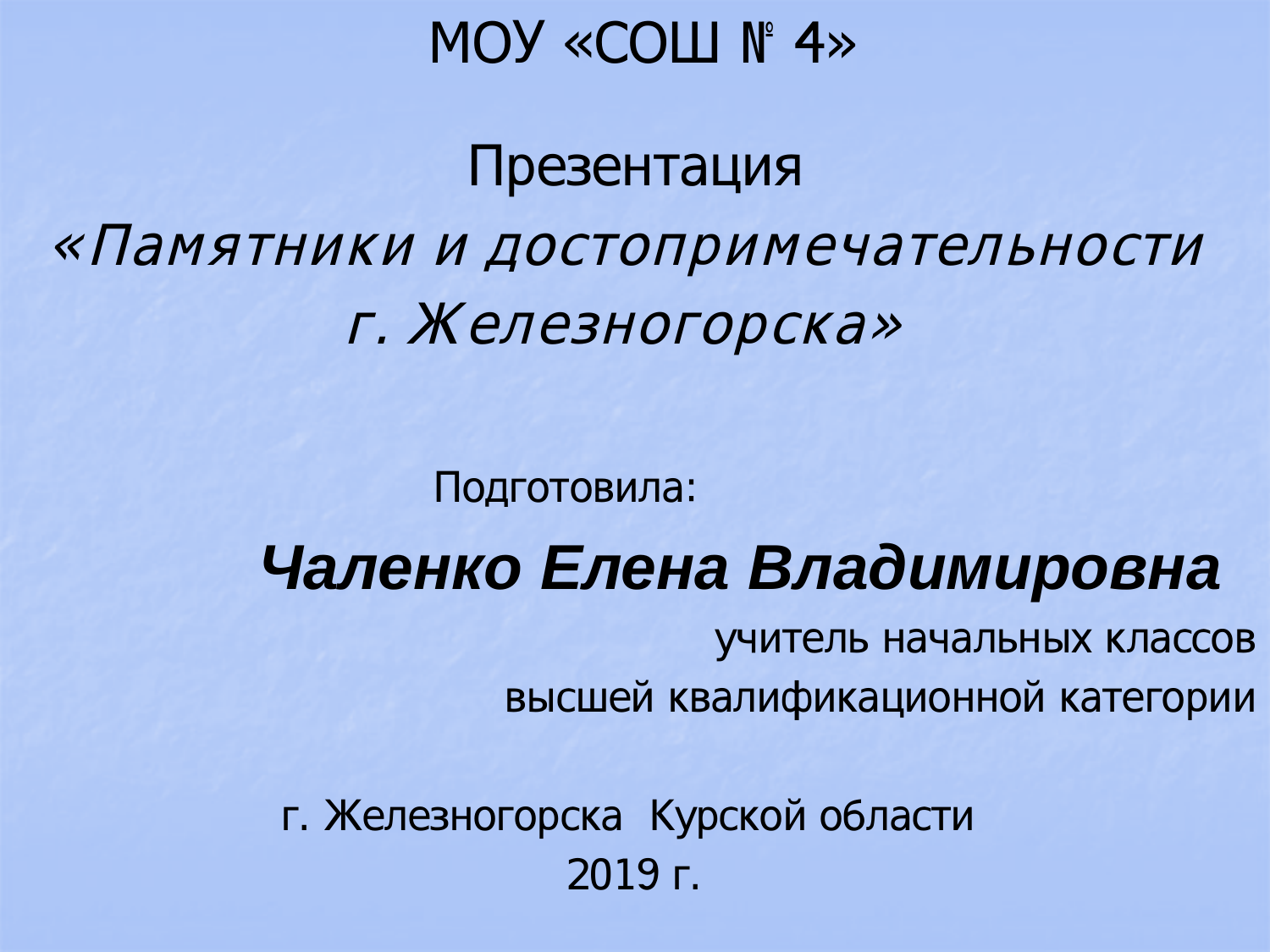

МОУ «СОШ № 4»

 Презентация
«Памятники и достопримечательности
г. Железногорска»

                        Подготовила:
Чаленко Елена Владимировна
учитель начальных классов
высшей квалификационной категории

г. Железногорска  Курской области
2019 г.